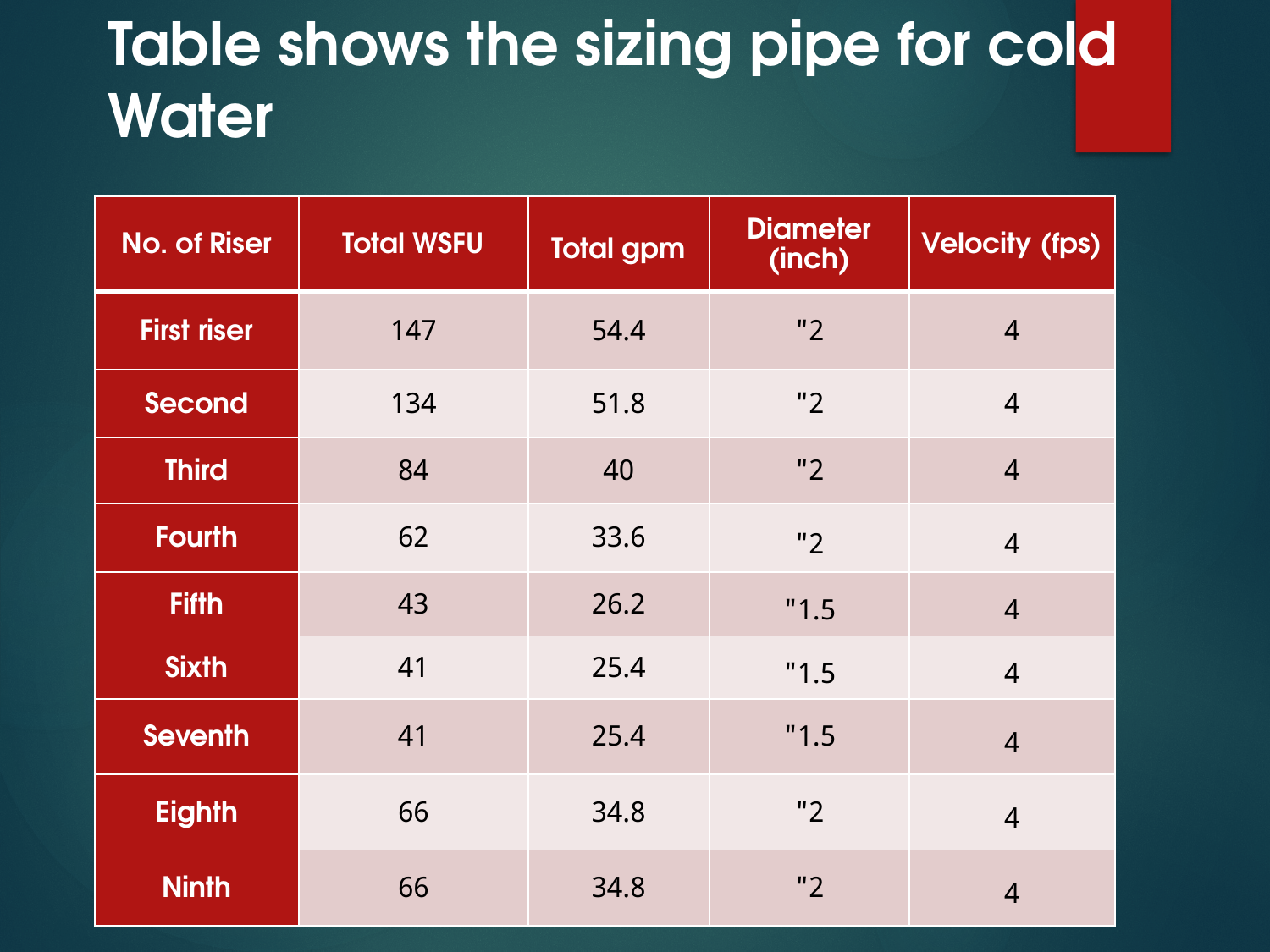

# Table shows the sizing pipe for cold Water
| No. of Riser | Total WSFU | Total gpm | Diameter (inch) | Velocity (fps) |
| --- | --- | --- | --- | --- |
| First riser | 147 | 54.4 | 2" | 4 |
| Second | 134 | 51.8 | 2" | 4 |
| Third | 84 | 40 | 2" | 4 |
| Fourth | 62 | 33.6 | 2" | 4 |
| Fifth | 43 | 26.2 | 1.5" | 4 |
| Sixth | 41 | 25.4 | 1.5" | 4 |
| Seventh | 41 | 25.4 | 1.5" | 4 |
| Eighth | 66 | 34.8 | 2" | 4 |
| Ninth | 66 | 34.8 | 2" | 4 |